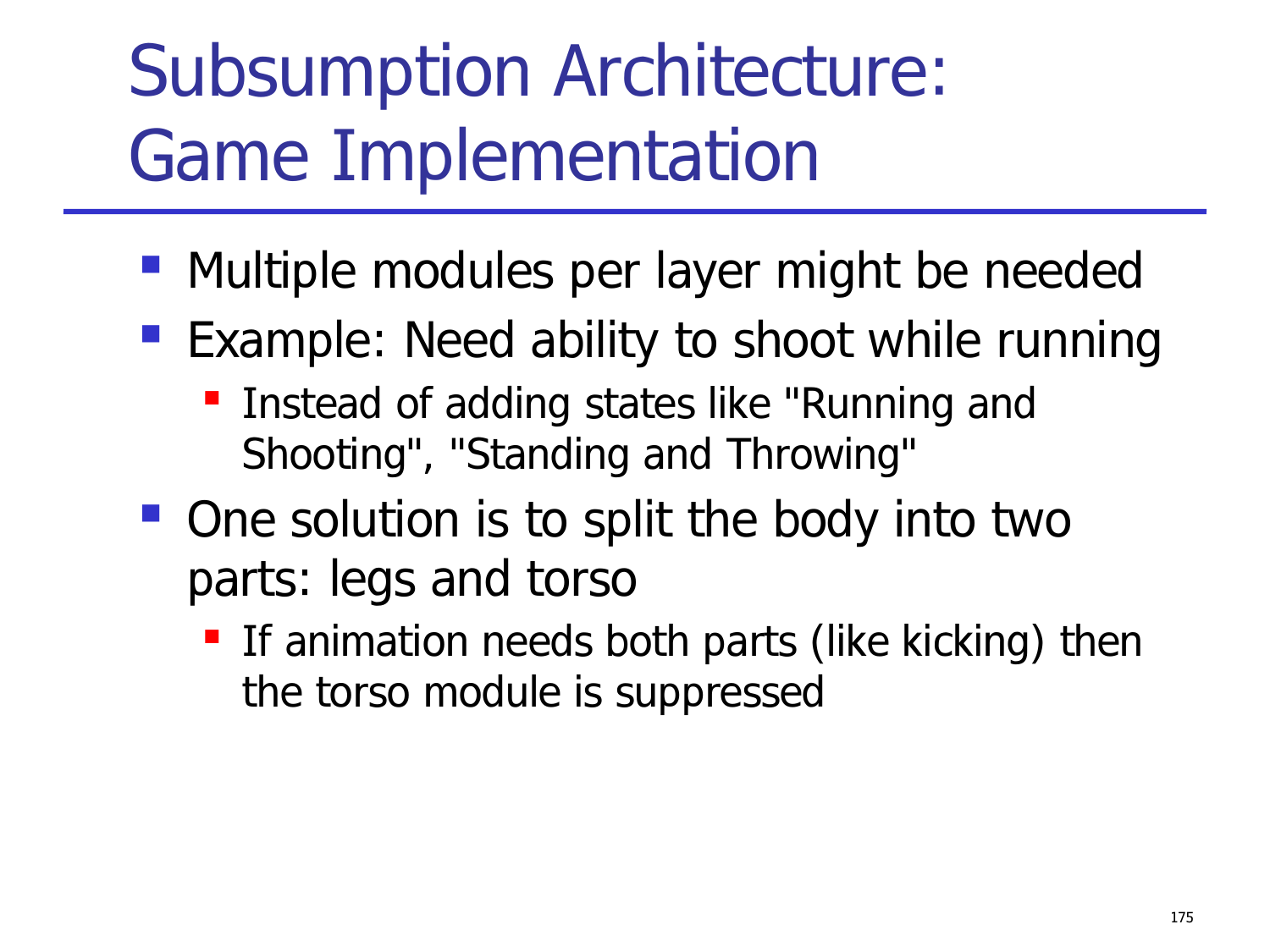

# Subsumption Architecture: Game Implementation
Multiple modules per layer might be needed
Example: Need ability to shoot while running
Instead of adding states like "Running and Shooting", "Standing and Throwing"
One solution is to split the body into two parts: legs and torso
If animation needs both parts (like kicking) then the torso module is suppressed
175